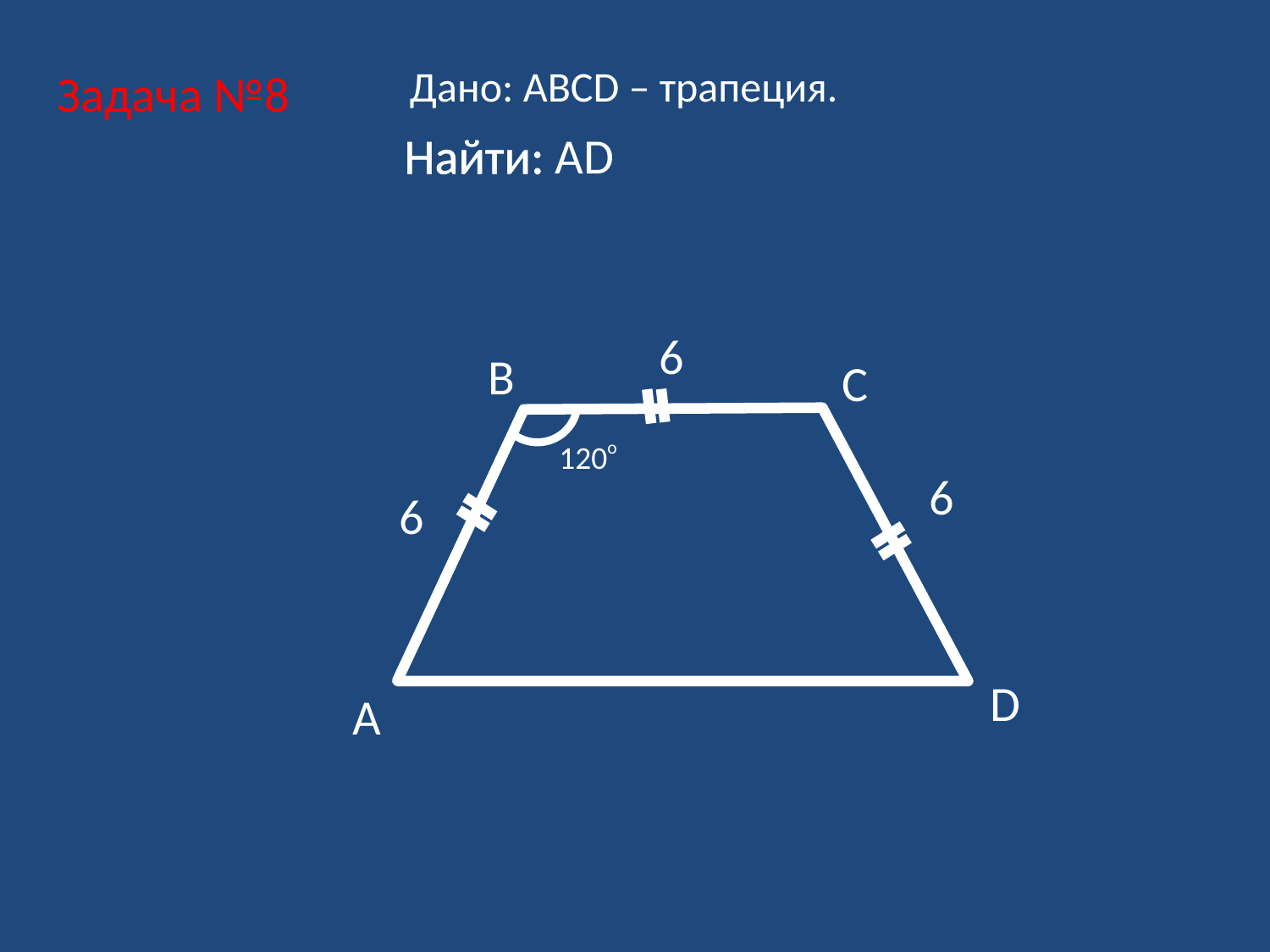

Дано: АВСD – трапеция.
Задача №8

Найти: AD
6
В
С

120о
6
6

D
A